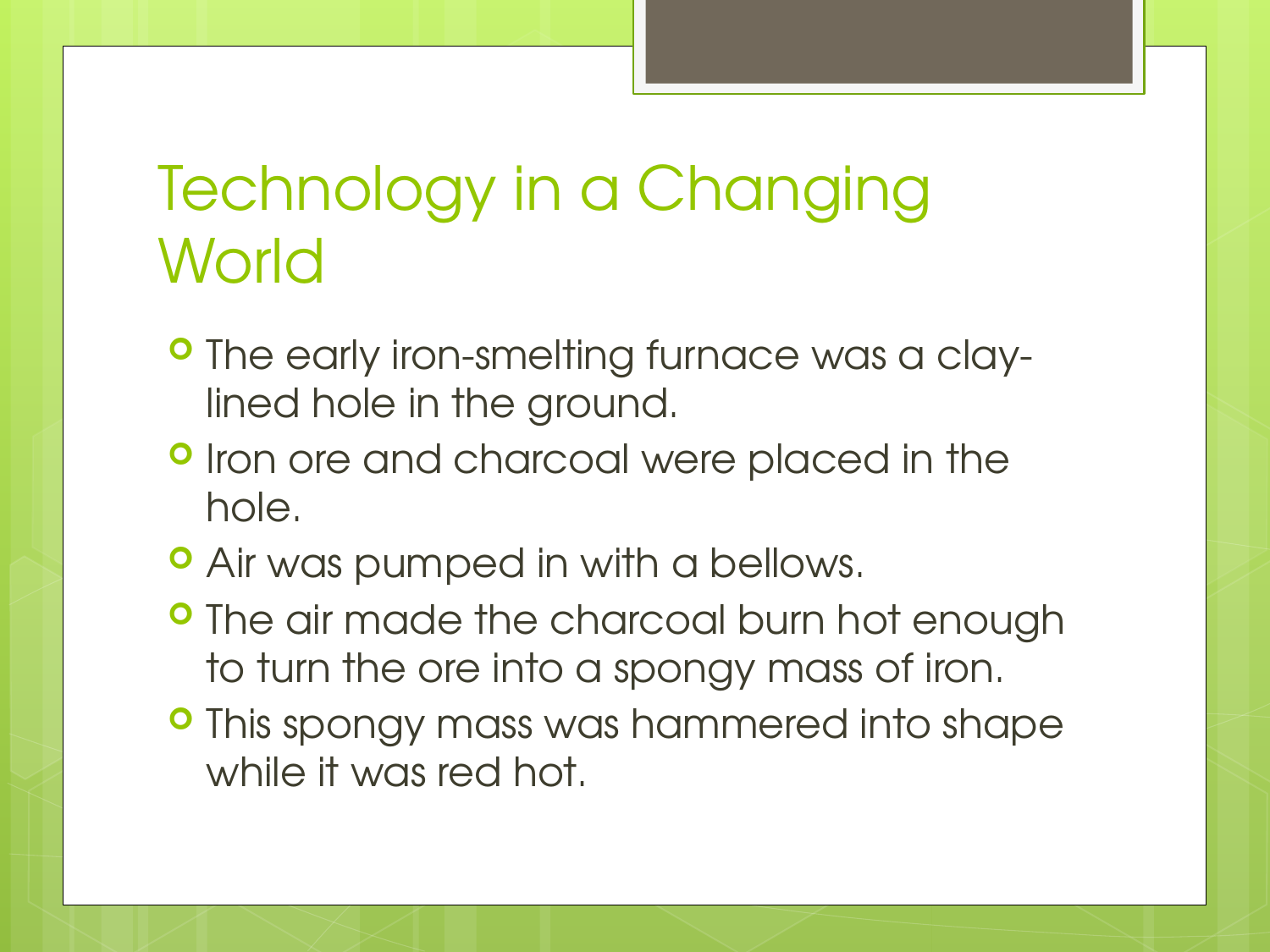

# Technology in a Changing World
The early iron-smelting furnace was a clay-lined hole in the ground.
Iron ore and charcoal were placed in the hole.
Air was pumped in with a bellows.
The air made the charcoal burn hot enough to turn the ore into a spongy mass of iron.
This spongy mass was hammered into shape while it was red hot.